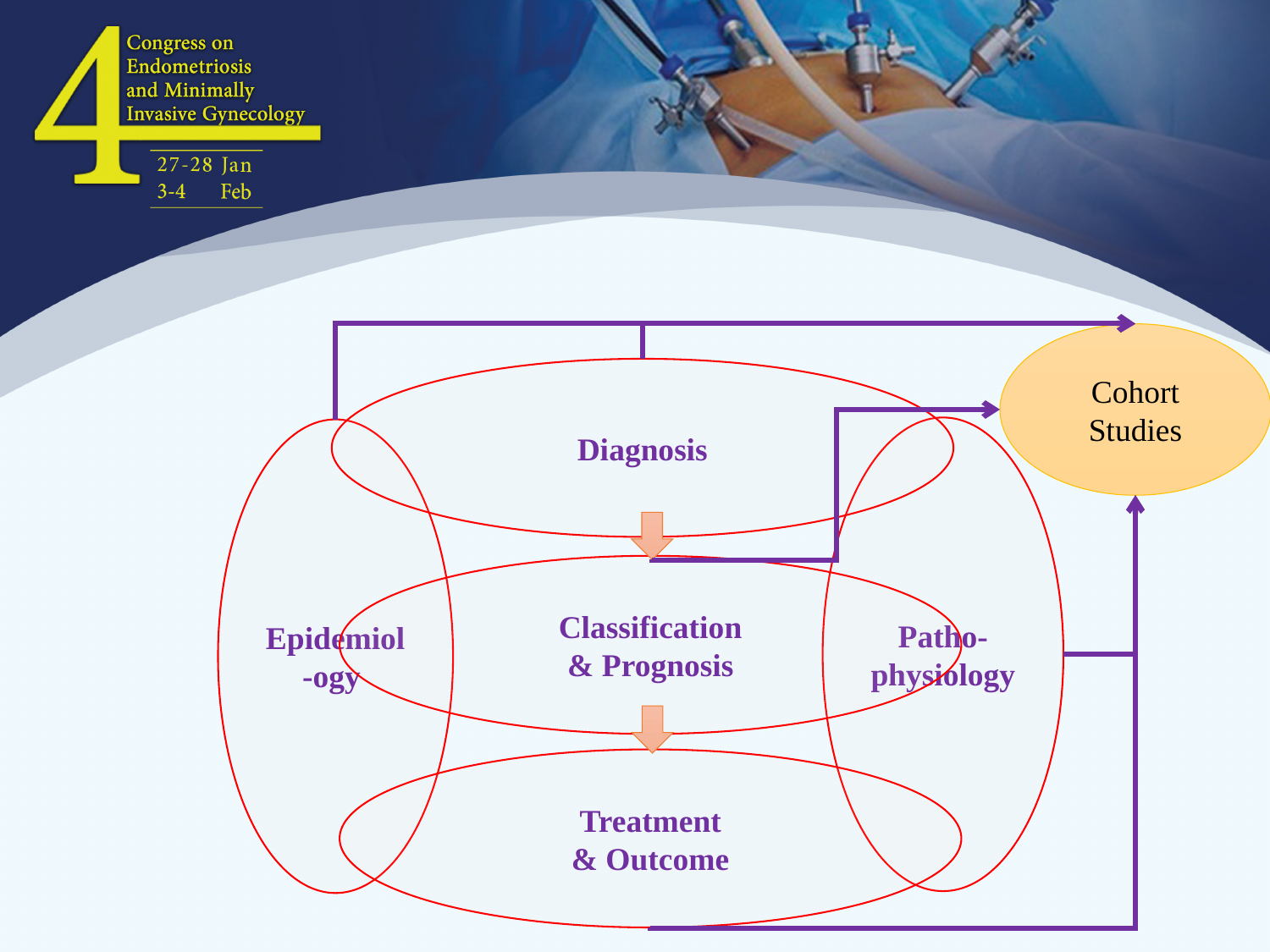

#
Cohort Studies
Diagnosis
Patho-
physiology
Epidemiol-ogy

Classification
& Prognosis

Treatment
& Outcome